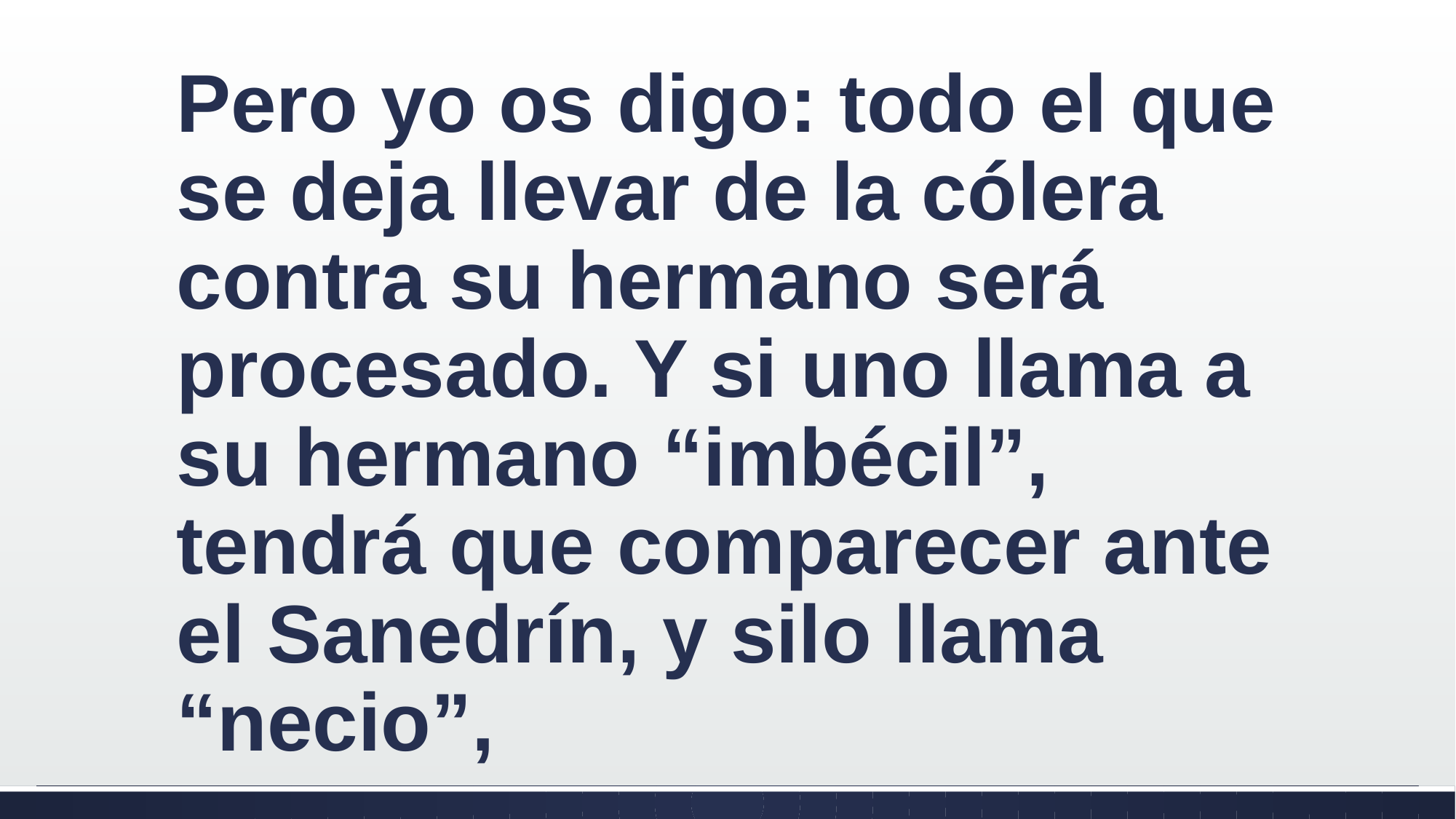

#
Pero yo os digo: todo el que se deja llevar de la cólera contra su hermano será procesado. Y si uno llama a su hermano “imbécil”, tendrá que comparecer ante el Sanedrín, y silo llama “necio”,